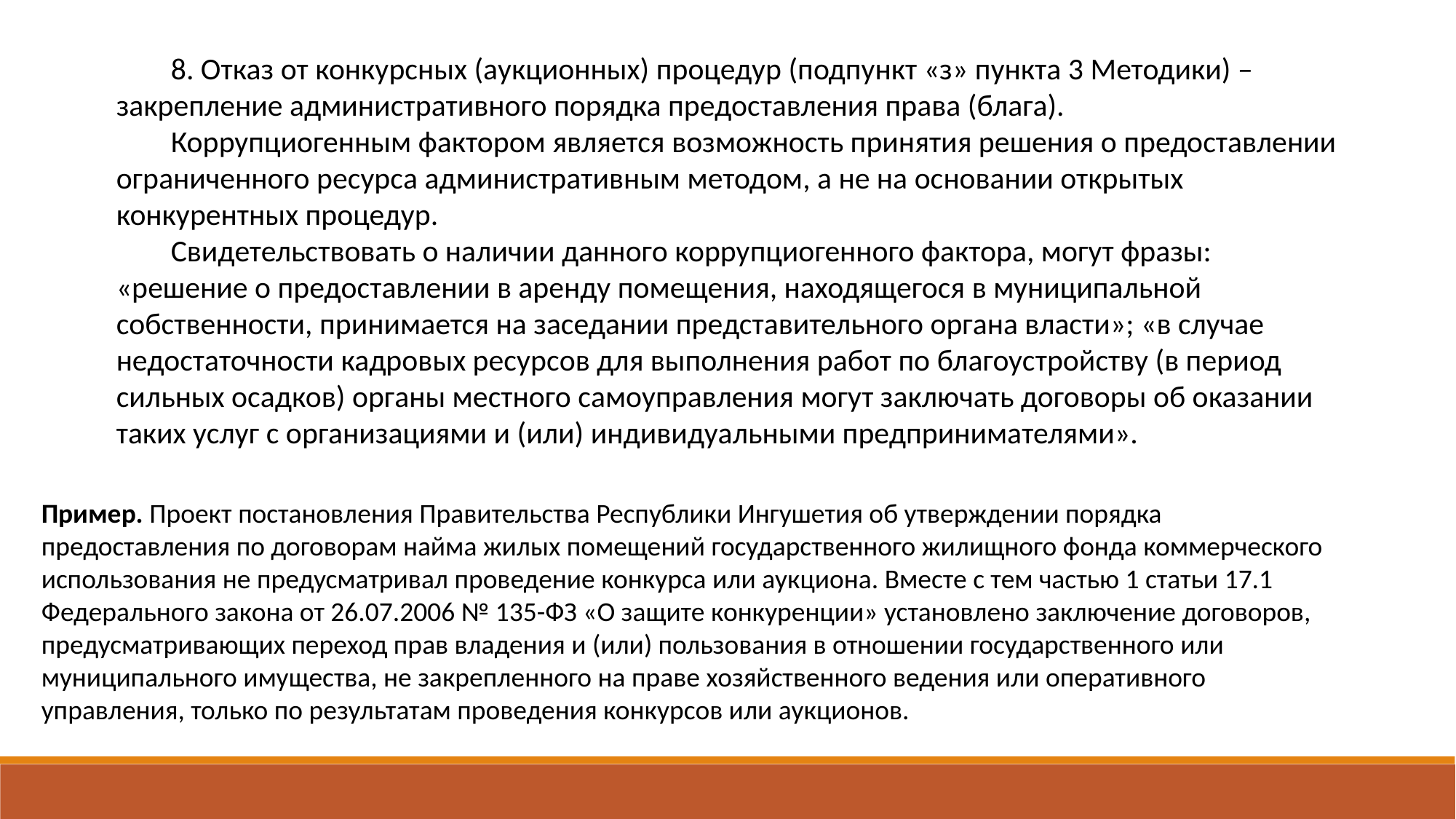

8. Отказ от конкурсных (аукционных) процедур (подпункт «з» пункта 3 Методики) – закрепление административного порядка предоставления права (блага).
Коррупциогенным фактором является возможность принятия решения о предоставлении ограниченного ресурса административным методом, а не на основании открытых конкурентных процедур.
Свидетельствовать о наличии данного коррупциогенного фактора, могут фразы: «решение о предоставлении в аренду помещения, находящегося в муниципальной собственности, принимается на заседании представительного органа власти»; «в случае недостаточности кадровых ресурсов для выполнения работ по благоустройству (в период сильных осадков) органы местного самоуправления могут заключать договоры об оказании таких услуг с организациями и (или) индивидуальными предпринимателями».
Пример. Проект постановления Правительства Республики Ингушетия об утверждении порядка предоставления по договорам найма жилых помещений государственного жилищного фонда коммерческого использования не предусматривал проведение конкурса или аукциона. Вместе с тем частью 1 статьи 17.1 Федерального закона от 26.07.2006 № 135-ФЗ «О защите конкуренции» установлено заключение договоров, предусматривающих переход прав владения и (или) пользования в отношении государственного или муниципального имущества, не закрепленного на праве хозяйственного ведения или оперативного управления, только по результатам проведения конкурсов или аукционов.